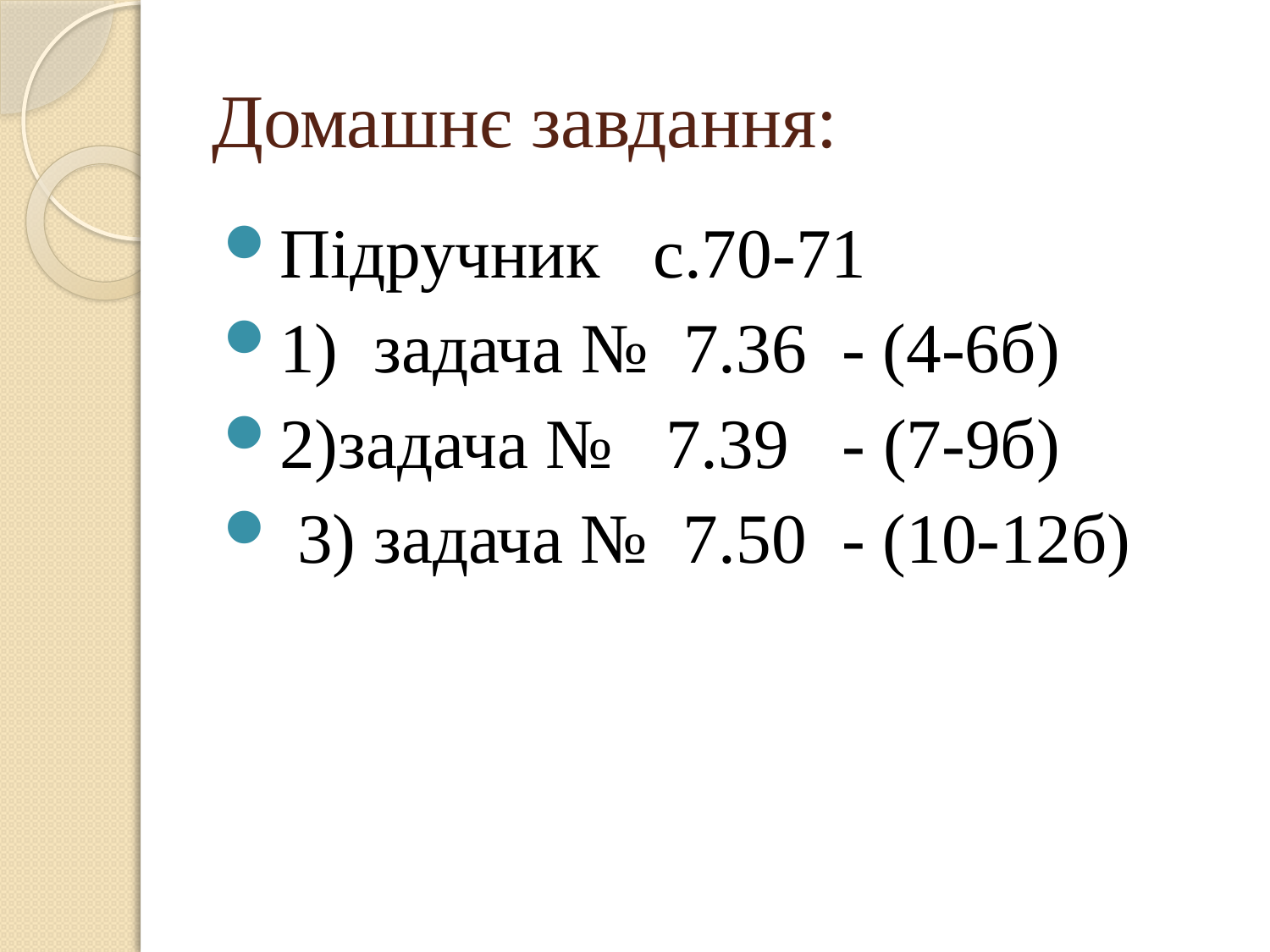

# Домашнє завдання:
Підручник   с.70-71
1)  задача №  7.36  - (4-6б)
2)задача №   7.39   - (7-9б)
 3) задача №  7.50  - (10-12б)